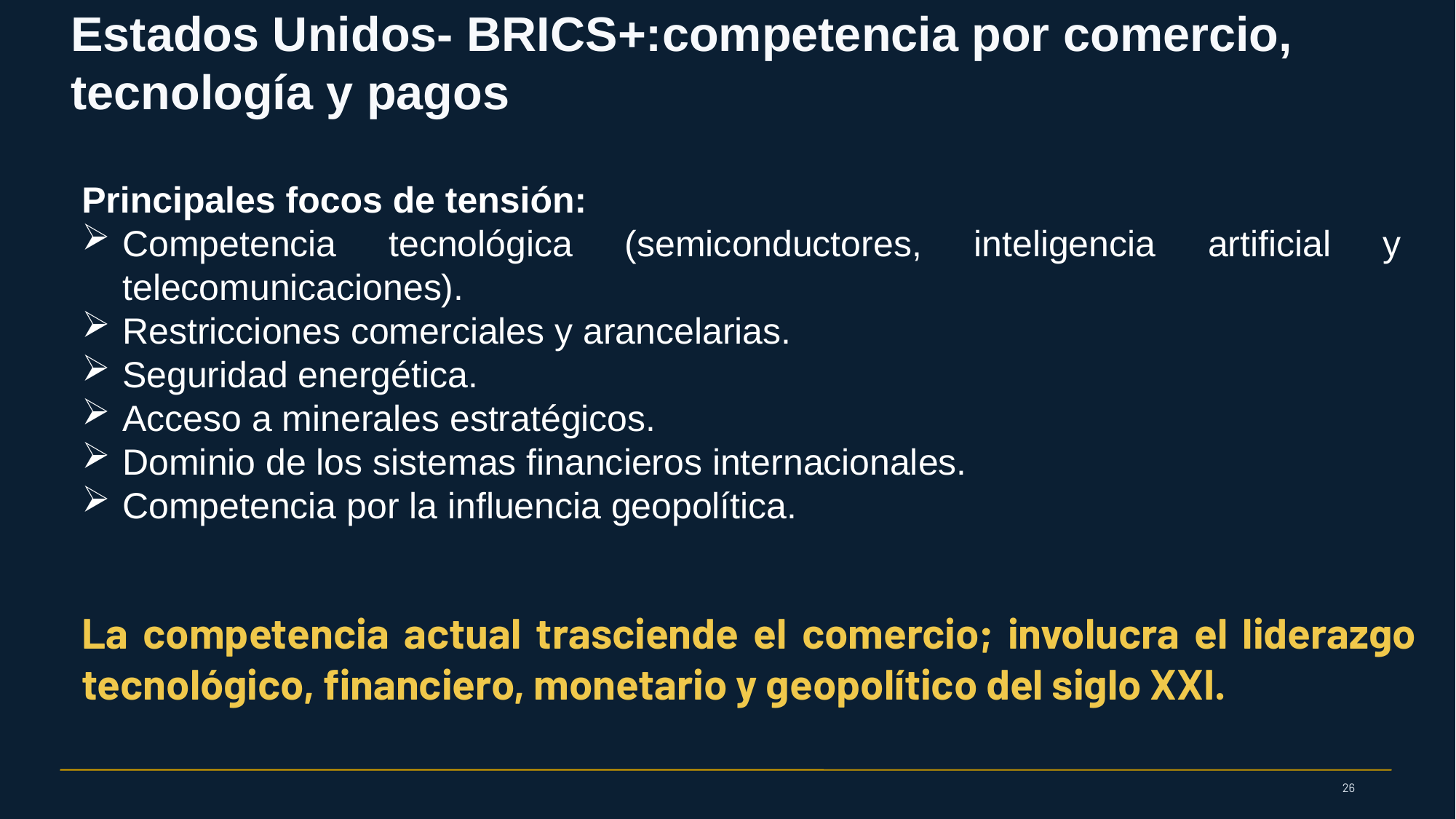

Estados Unidos- BRICS+:competencia por comercio, tecnología y pagos
Principales focos de tensión:
Competencia tecnológica (semiconductores, inteligencia artificial y telecomunicaciones).
Restricciones comerciales y arancelarias.
Seguridad energética.
Acceso a minerales estratégicos.
Dominio de los sistemas financieros internacionales.
Competencia por la influencia geopolítica.
La competencia actual trasciende el comercio; involucra el liderazgo tecnológico, financiero, monetario y geopolítico del siglo XXI.
26